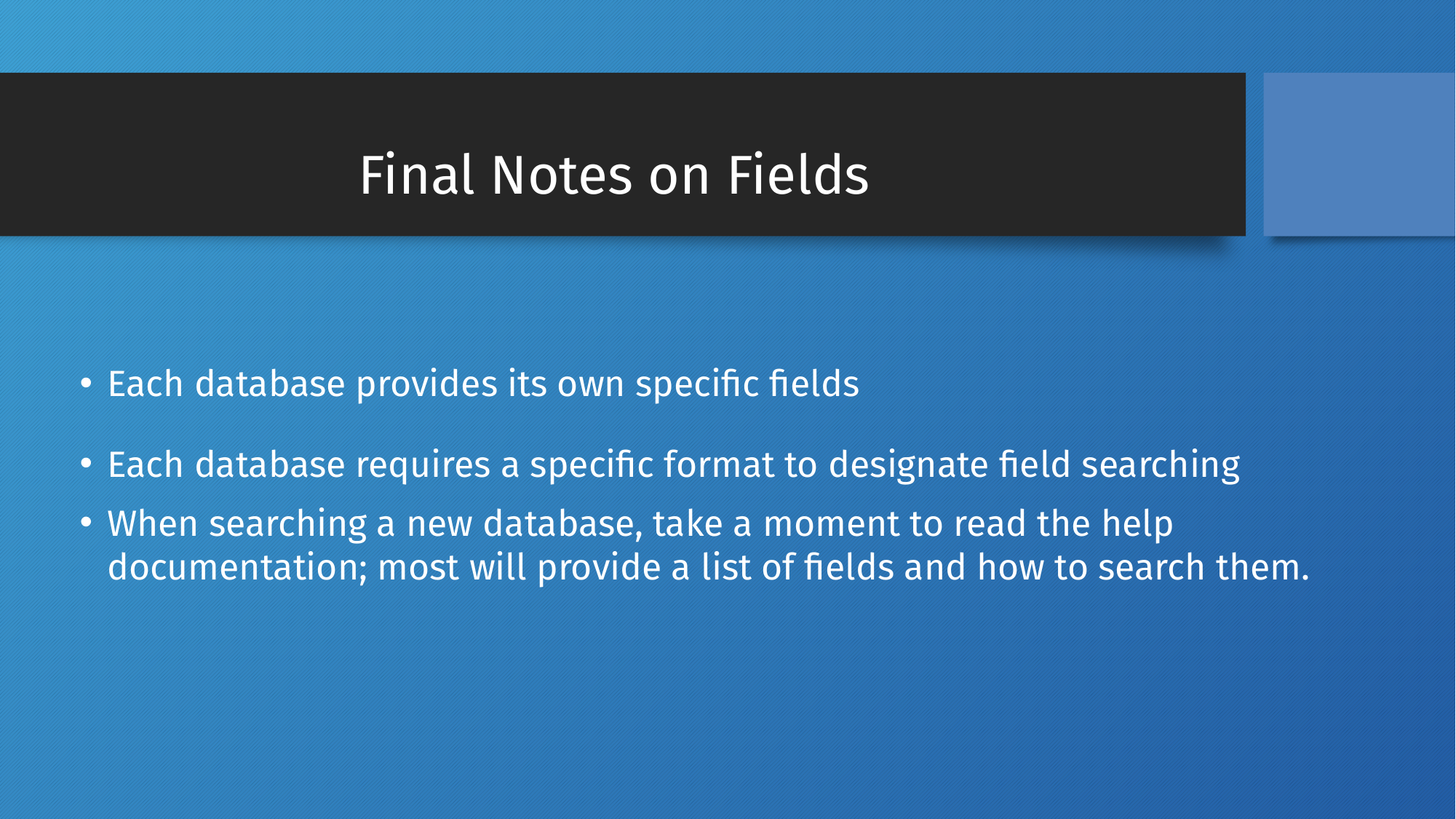

# Final Notes on Fields
Each database provides its own specific fields
Each database requires a specific format to designate field searching
When searching a new database, take a moment to read the help documentation; most will provide a list of fields and how to search them.